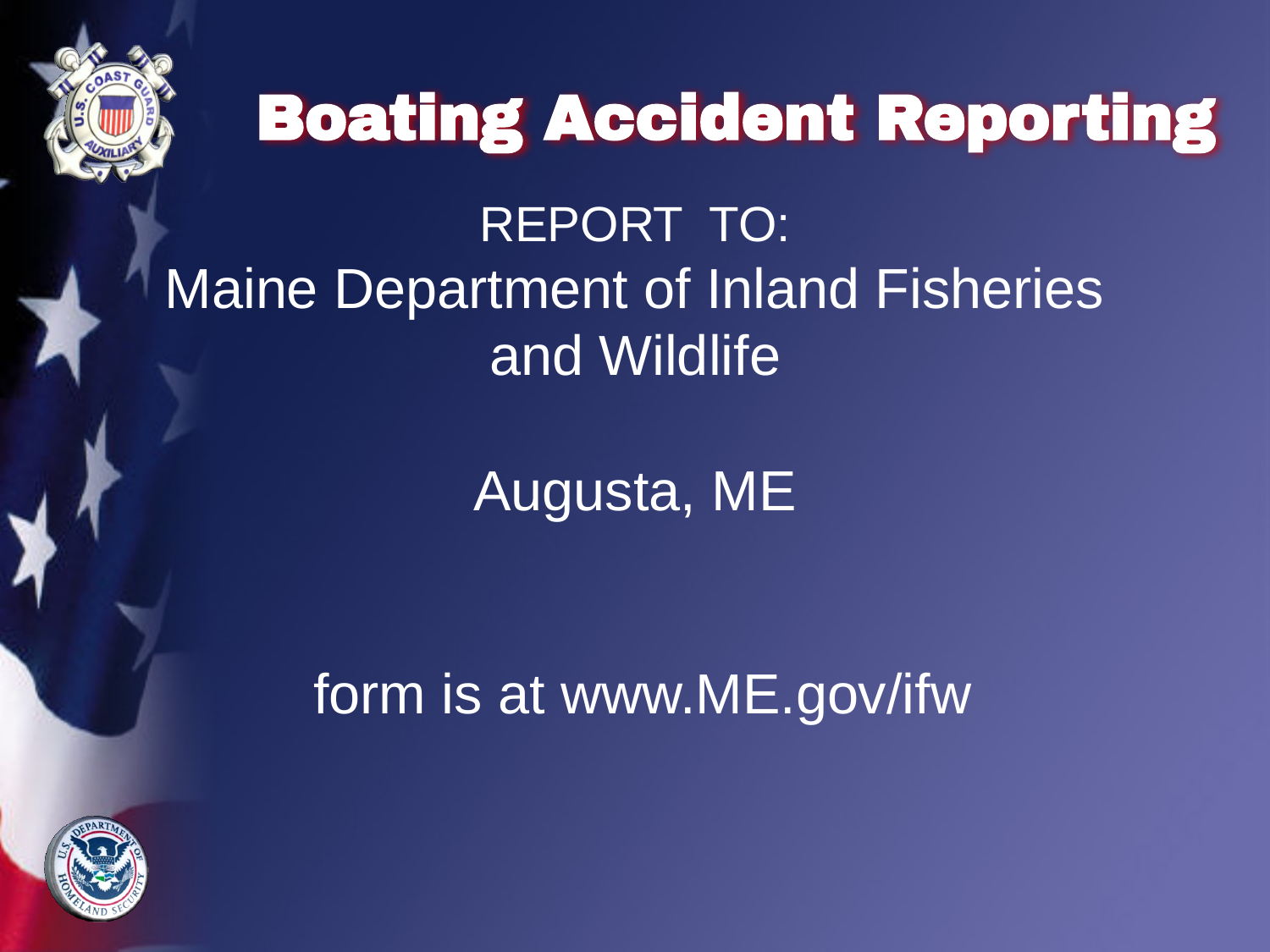

# Boating Accident Reporting

REPORT  TO:
Maine Department of Inland Fisheries and Wildlife

Augusta, ME

 form is at www.ME.gov/ifw